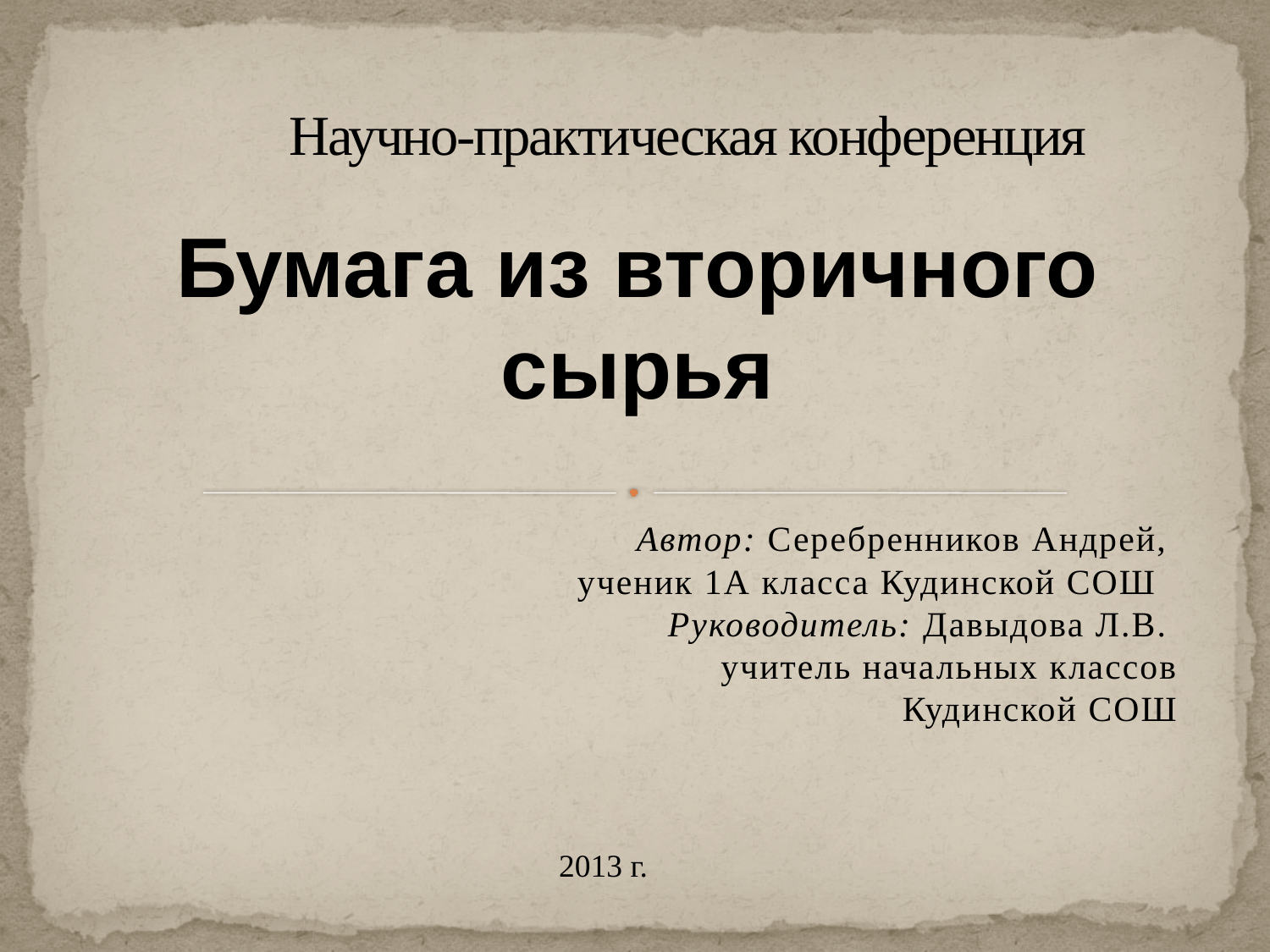

# Научно-практическая конференция Бумага из вторичного сырья
 Автор: Серебренников Андрей,
ученик 1А класса Кудинской СОШ
Руководитель: Давыдова Л.В.
учитель начальных классов
 Кудинской СОШ

     2013 г.